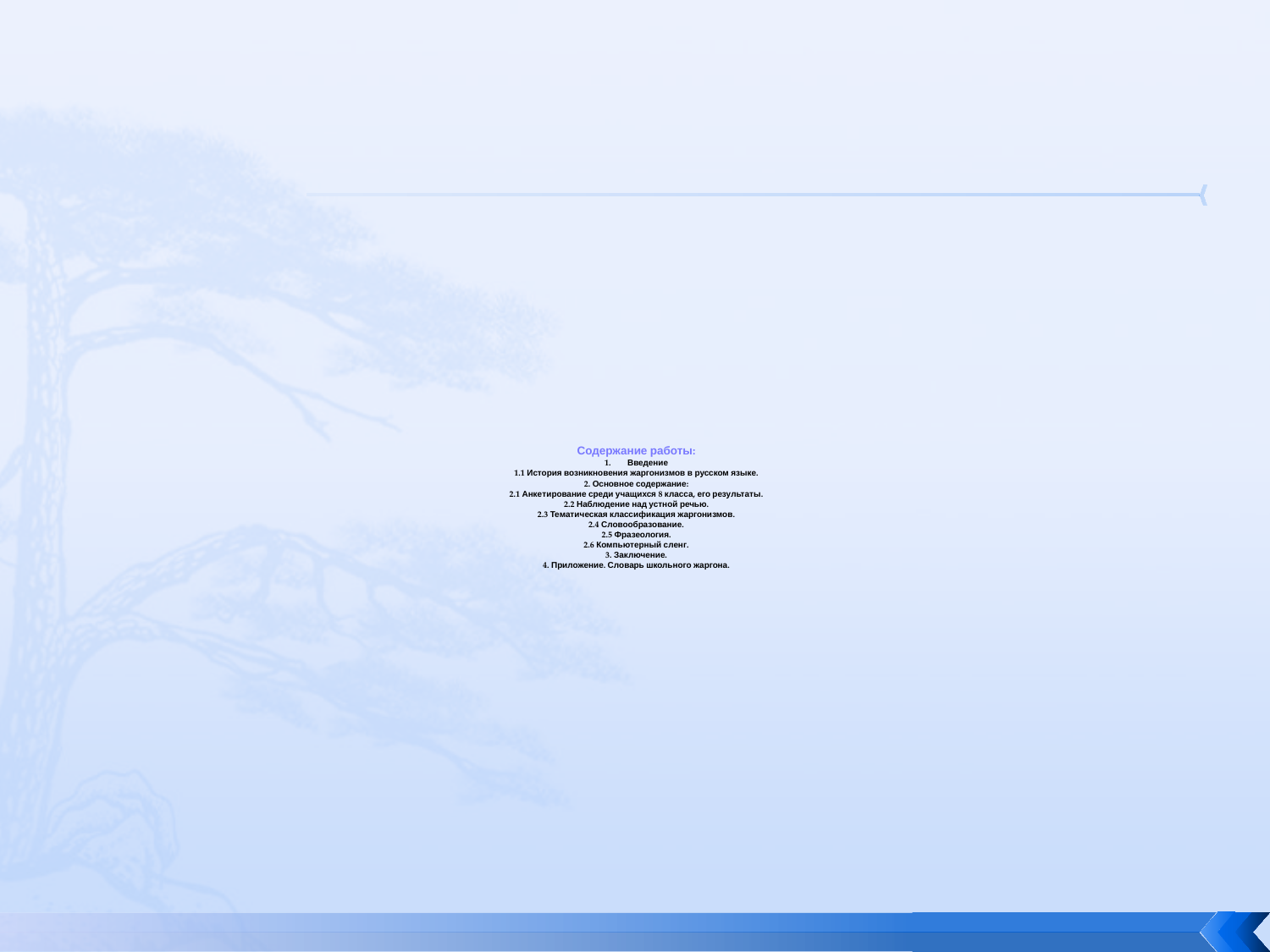

# Содержание работы: 1.	Введение 1.1 История возникновения жаргонизмов в русском языке. 2. Основное содержание: 2.1 Анкетирование среди учащихся 8 класса, его результаты. 2.2 Наблюдение над устной речью. 2.3 Тематическая классификация жаргонизмов. 2.4 Словообразование. 2.5 Фразеология. 2.6 Компьютерный сленг. 3. Заключение. 4. Приложение. Словарь школьного жаргона.